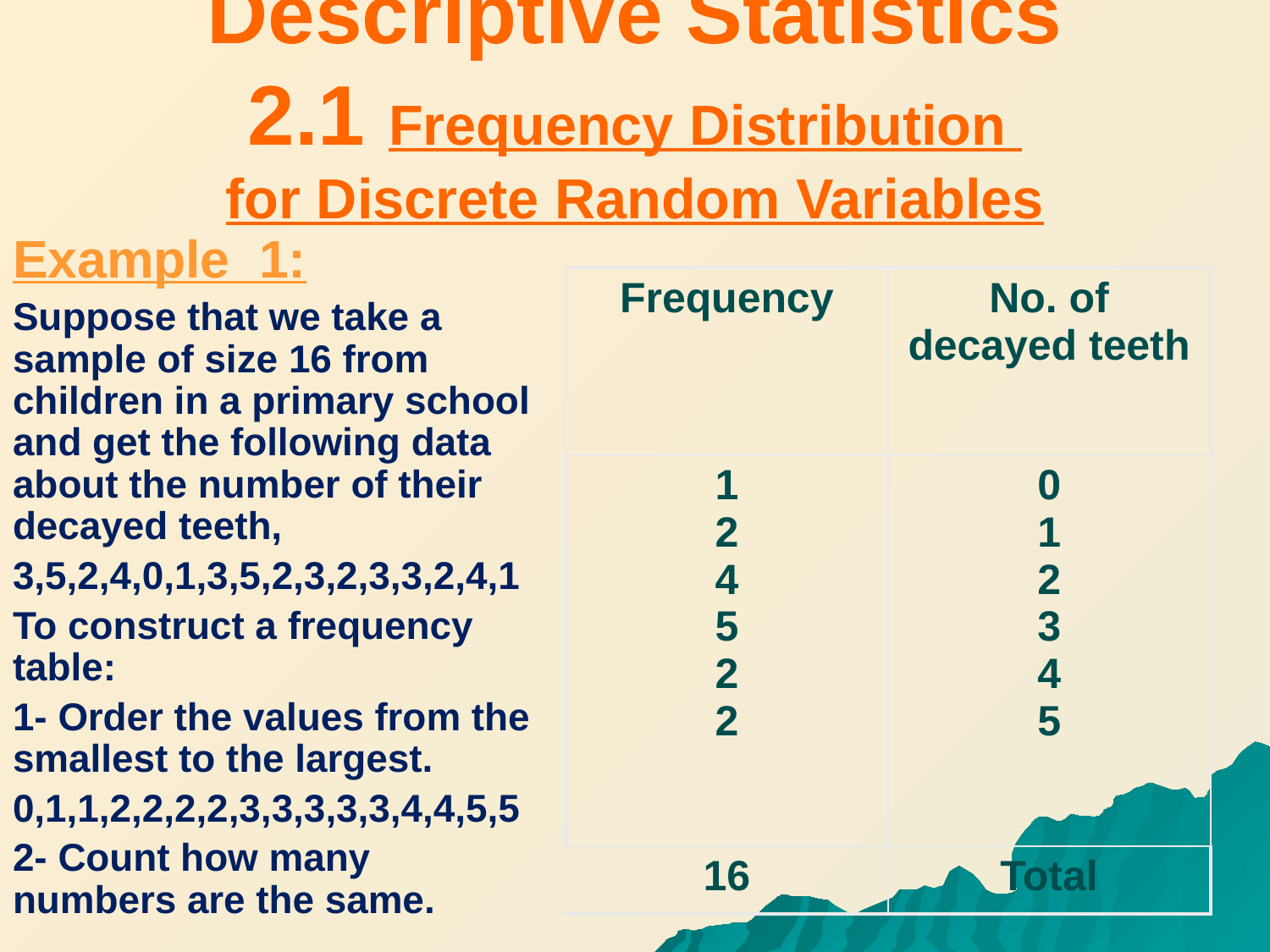

# Descriptive Statistics 2.1 Frequency Distribution for Discrete Random Variables
Example  1:
Suppose that we take a sample of size 16 from children in a primary school and get the following data about the number of their decayed teeth,
3,5,2,4,0,1,3,5,2,3,2,3,3,2,4,1
To construct a frequency table:
1- Order the values from the smallest to the largest.
0,1,1,2,2,2,2,3,3,3,3,3,4,4,5,5
2- Count how many numbers are the same.
| Frequency | No. of decayed teeth |
| --- | --- |
| 1 2 4 5 2 2 | 0 1 2 3 4 5 |
| 16 | Total |